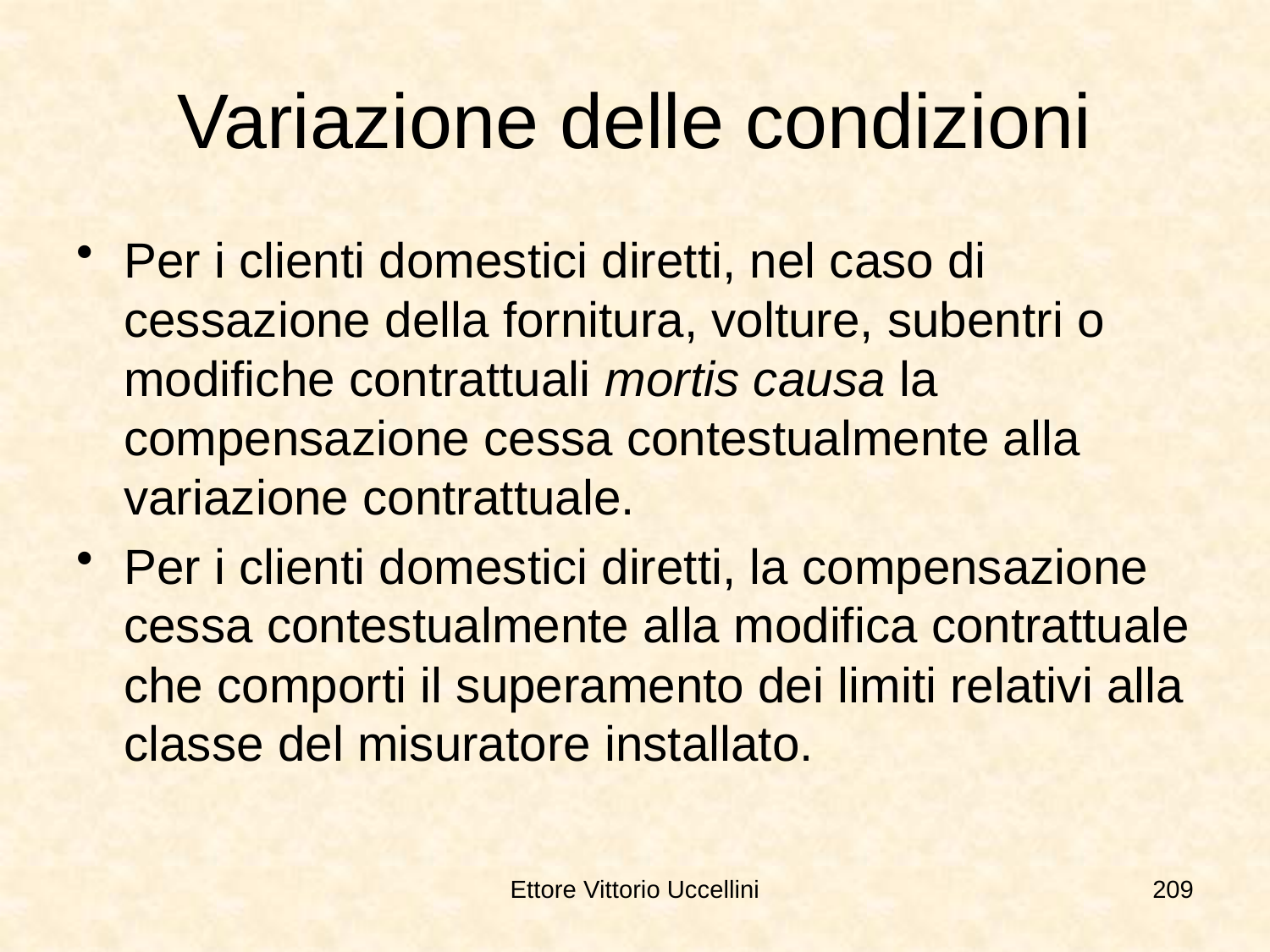

# Variazione delle condizioni
Per i clienti domestici diretti, nel caso di cessazione della fornitura, volture, subentri o modifiche contrattuali mortis causa la compensazione cessa contestualmente alla variazione contrattuale.
Per i clienti domestici diretti, la compensazione cessa contestualmente alla modifica contrattuale che comporti il superamento dei limiti relativi alla classe del misuratore installato.

Ettore Vittorio Uccellini
209